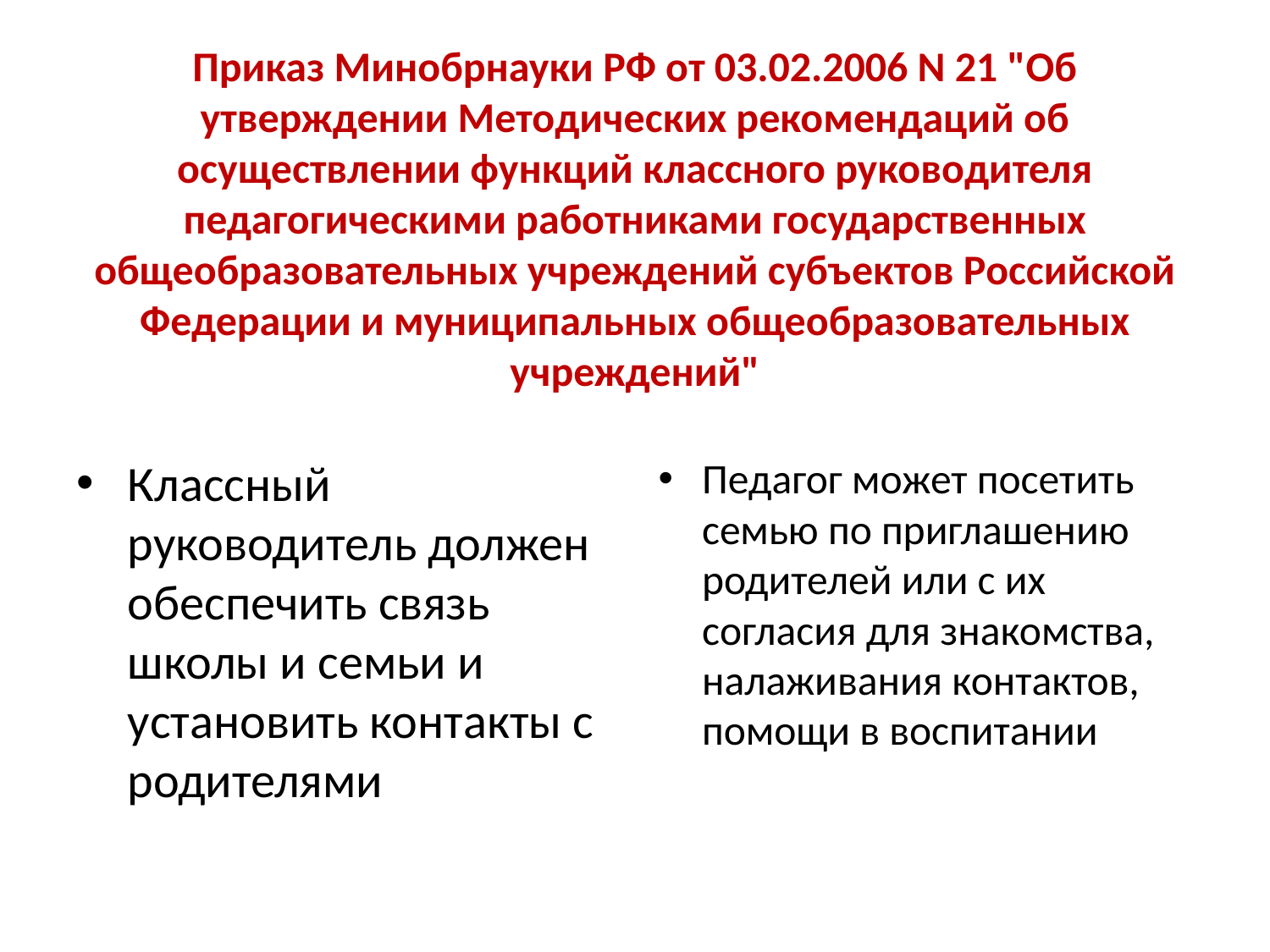

# Приказ Минобрнауки РФ от 03.02.2006 N 21 "Об утверждении Методических рекомендаций об осуществлении функций классного руководителя педагогическими работниками государственных общеобразовательных учреждений субъектов Российской Федерации и муниципальных общеобразовательных учреждений"
Классный руководитель должен обеспечить связь школы и семьи и установить контакты с родителями
Педагог может посетить семью по приглашению родителей или с их согласия для знакомства, налаживания контактов, помощи в воспитании